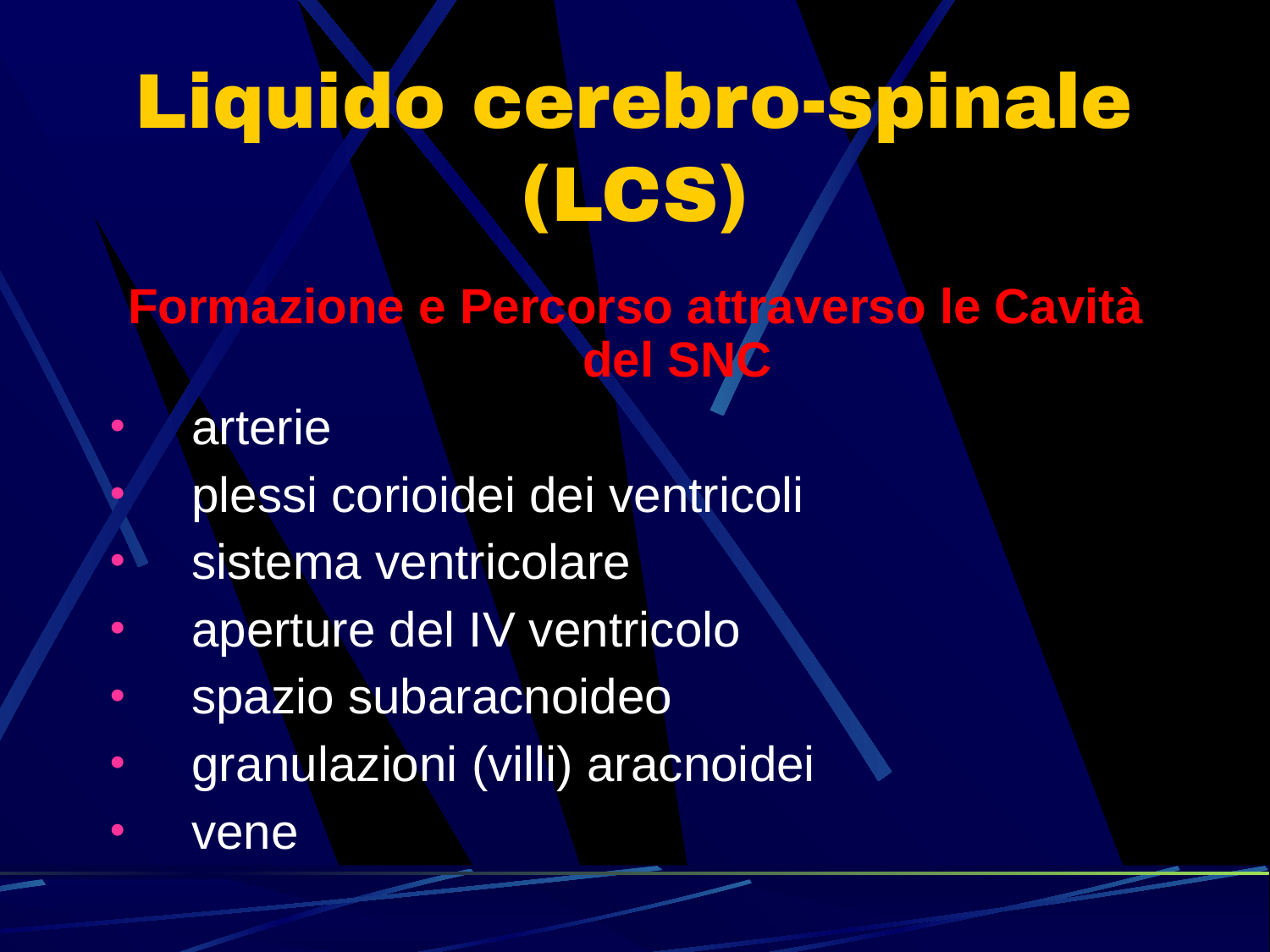

Liquido cerebro-spinale (LCS)
Formazione e Percorso attraverso le Cavità del SNC
arterie
plessi corioidei dei ventricoli
sistema ventricolare
aperture del IV ventricolo
spazio subaracnoideo
granulazioni (villi) aracnoidei
vene